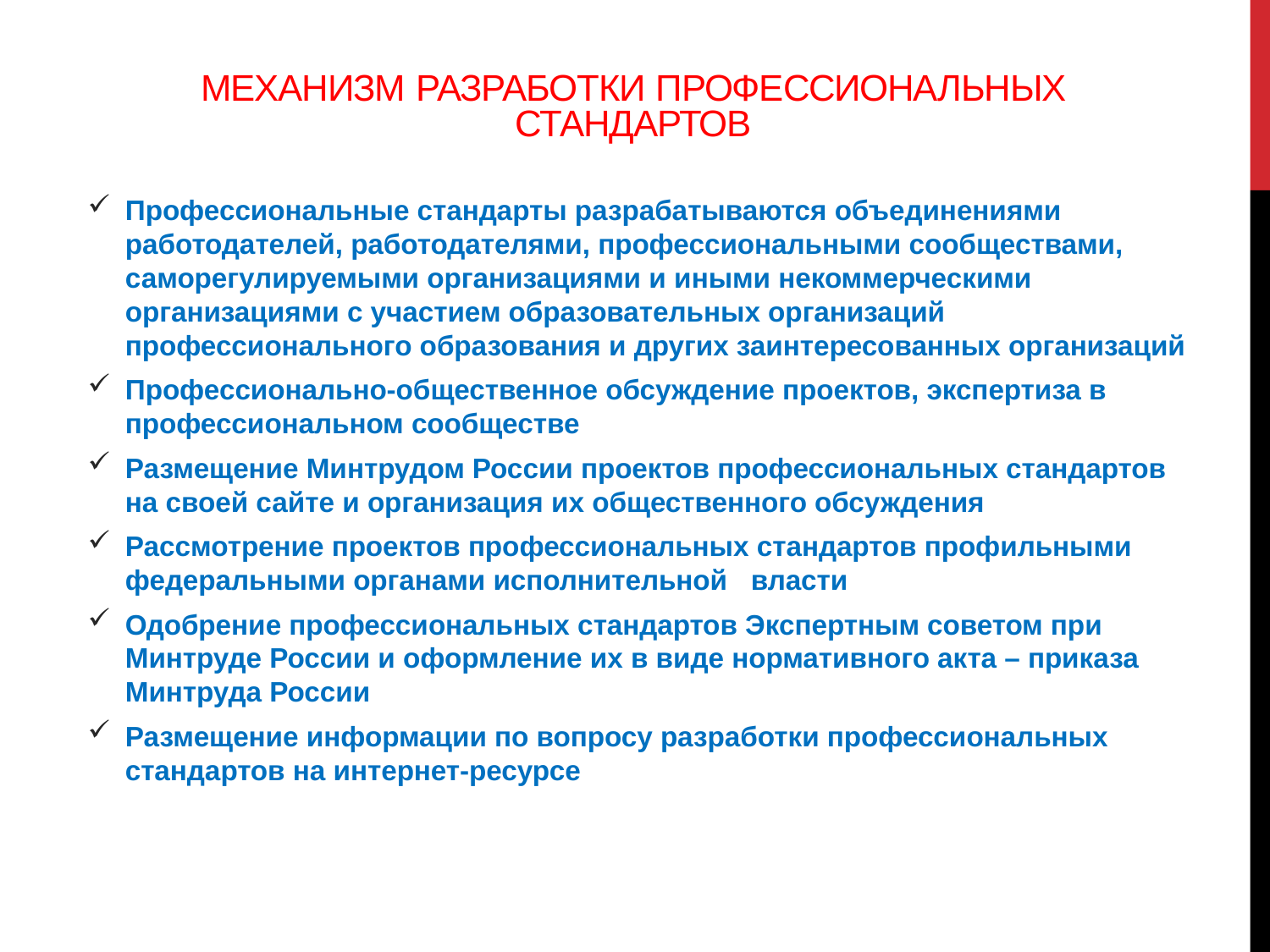

# Механизм разработки профессиональных стандартов
Профессиональные стандарты разрабатываются объединениями работодателей, работодателями, профессиональными сообществами, саморегулируемыми организациями и иными некоммерческими организациями с участием образовательных организаций профессионального образования и других заинтересованных организаций
Профессионально-общественное обсуждение проектов, экспертиза в профессиональном сообществе
Размещение Минтрудом России проектов профессиональных стандартов на своей сайте и организация их общественного обсуждения
Рассмотрение проектов профессиональных стандартов профильными федеральными органами исполнительной   власти
Одобрение профессиональных стандартов Экспертным советом при Минтруде России и оформление их в виде нормативного акта – приказа Минтруда России
Размещение информации по вопросу разработки профессиональных стандартов на интернет-ресурсе